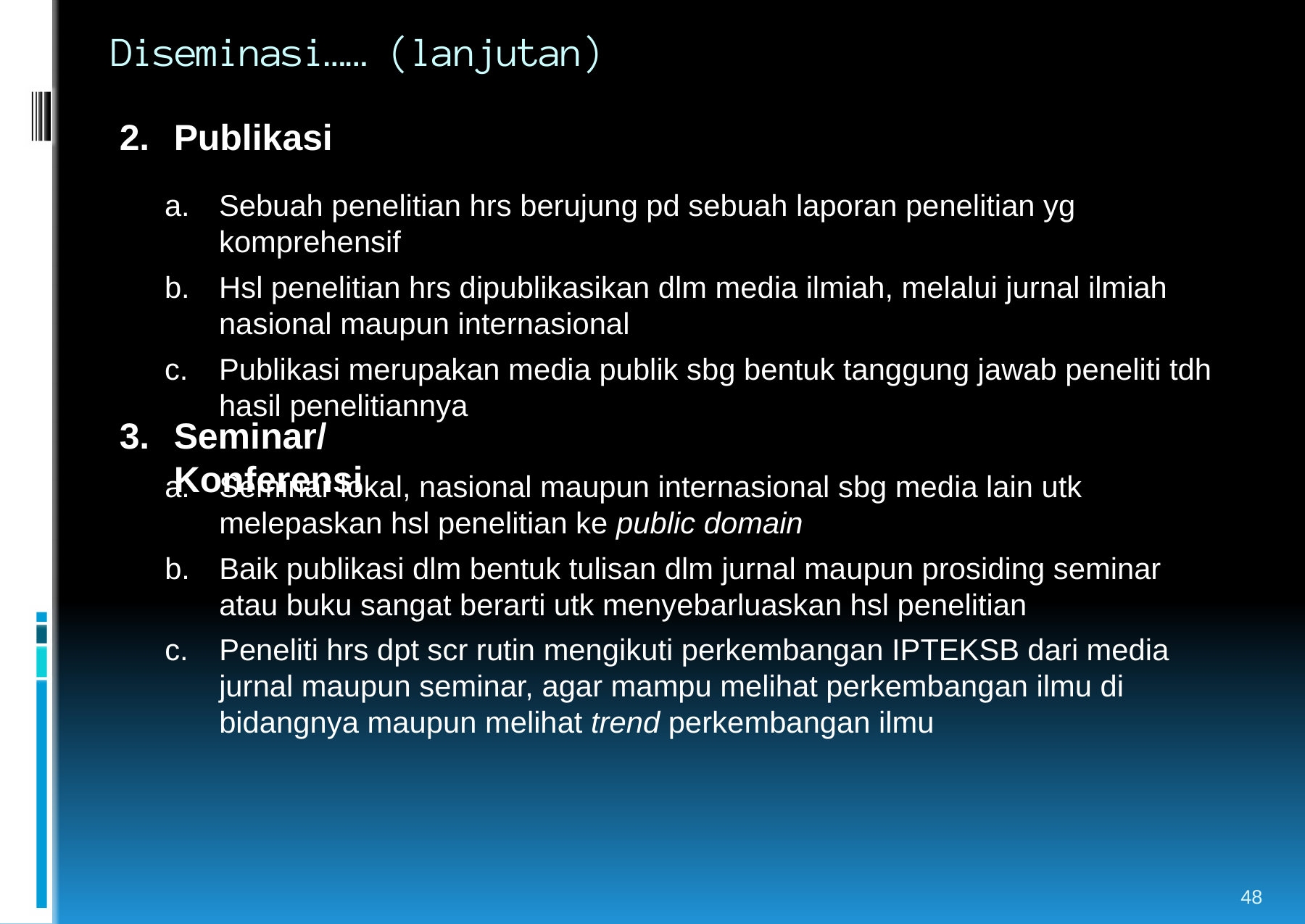

# Diseminasi…… (lanjutan)
Publikasi
Sebuah penelitian hrs berujung pd sebuah laporan penelitian yg komprehensif
Hsl penelitian hrs dipublikasikan dlm media ilmiah, melalui jurnal ilmiah nasional maupun internasional
Publikasi merupakan media publik sbg bentuk tanggung jawab peneliti tdh hasil penelitiannya
Seminar/Konferensi
Seminar lokal, nasional maupun internasional sbg media lain utk melepaskan hsl penelitian ke public domain
Baik publikasi dlm bentuk tulisan dlm jurnal maupun prosiding seminar atau buku sangat berarti utk menyebarluaskan hsl penelitian
Peneliti hrs dpt scr rutin mengikuti perkembangan IPTEKSB dari media jurnal maupun seminar, agar mampu melihat perkembangan ilmu di bidangnya maupun melihat trend perkembangan ilmu
48